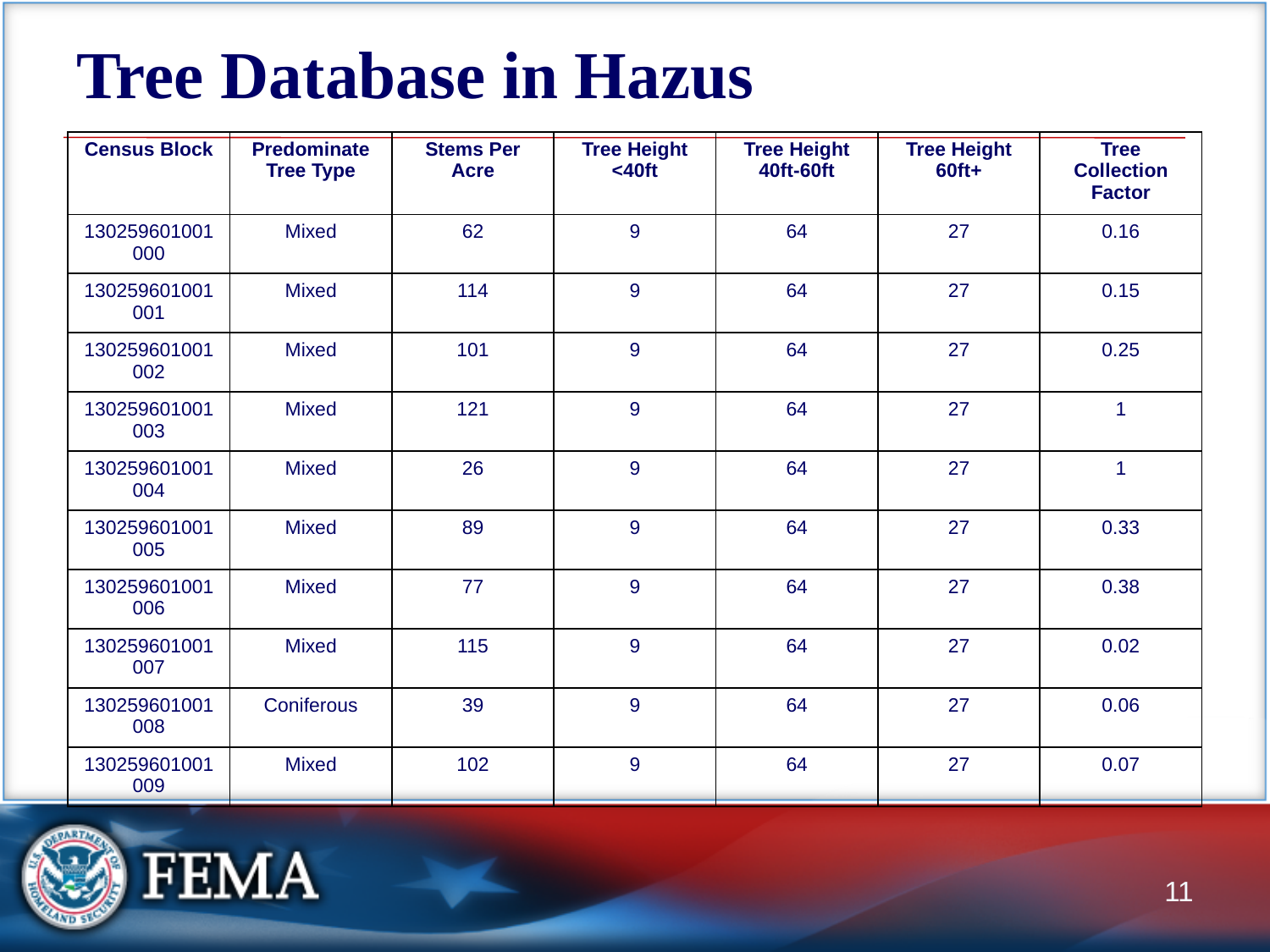

# Tree Database in Hazus
| Census Block | Predominate Tree Type | Stems Per Acre | Tree Height <40ft | Tree Height 40ft-60ft | Tree Height 60ft+ | Tree Collection Factor |
| --- | --- | --- | --- | --- | --- | --- |
| 130259601001000 | Mixed | 62 | 9 | 64 | 27 | 0.16 |
| 130259601001001 | Mixed | 114 | 9 | 64 | 27 | 0.15 |
| 130259601001002 | Mixed | 101 | 9 | 64 | 27 | 0.25 |
| 130259601001003 | Mixed | 121 | 9 | 64 | 27 | 1 |
| 130259601001004 | Mixed | 26 | 9 | 64 | 27 | 1 |
| 130259601001005 | Mixed | 89 | 9 | 64 | 27 | 0.33 |
| 130259601001006 | Mixed | 77 | 9 | 64 | 27 | 0.38 |
| 130259601001007 | Mixed | 115 | 9 | 64 | 27 | 0.02 |
| 130259601001008 | Coniferous | 39 | 9 | 64 | 27 | 0.06 |
| 130259601001009 | Mixed | 102 | 9 | 64 | 27 | 0.07 |
11